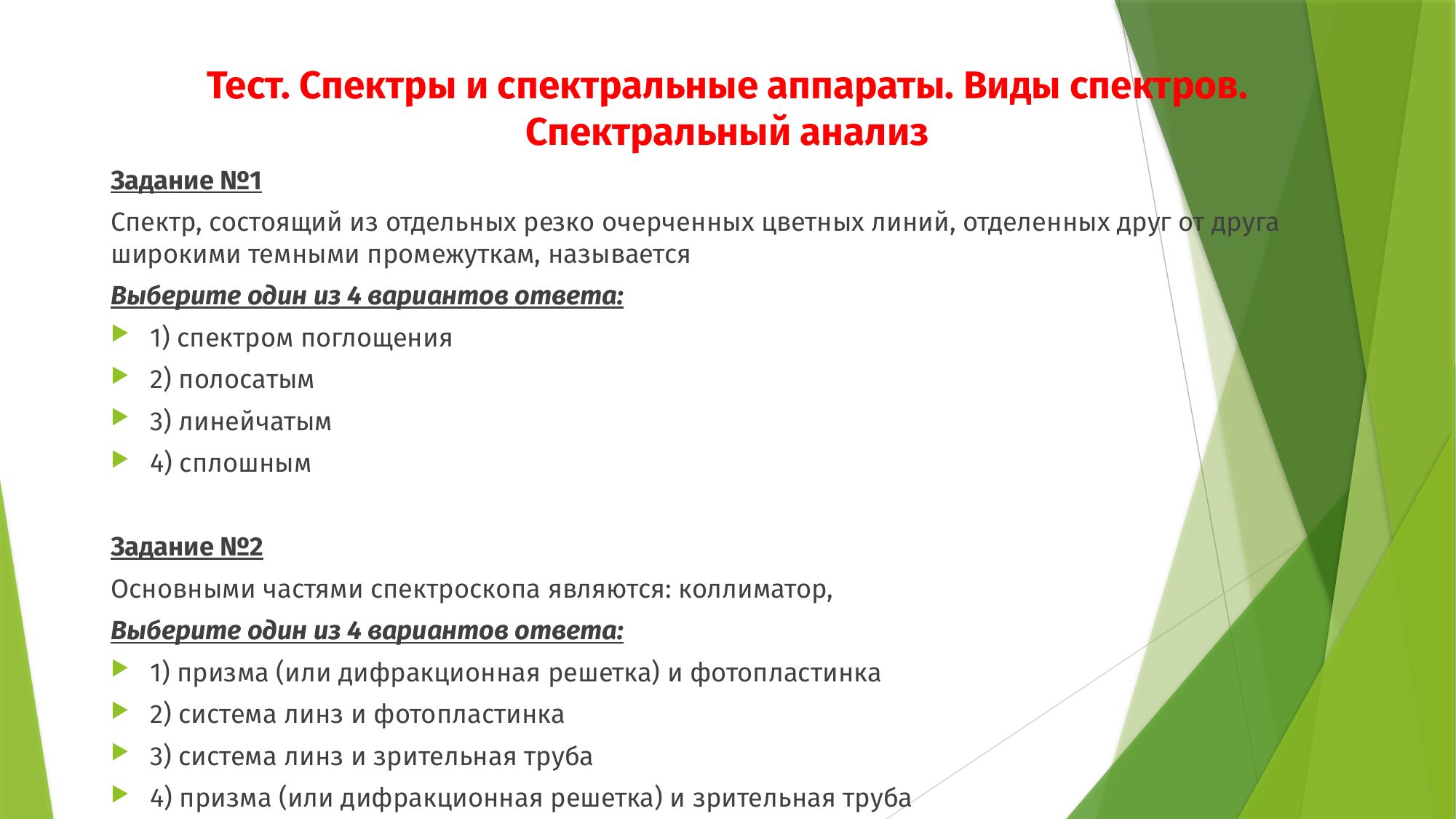

Тест. Спектры и спектральные аппараты. Виды спектров. Спектральный анализ
Задание №1
Спектр, состоящий из отдельных резко очерчен­ных цветных линий, отделенных друг от друга широкими темными про­межуткам, называется
Выберите один из 4 вариантов ответа:
1) спектром поглощения
2) полосатым
3) линейчатым
4) сплошным

Задание №2
Основными частями спектроскопа являются: коллиматор,
Выберите один из 4 вариантов ответа:
1) призма (или дифракционная решетка) и фотопластинка
2) система линз и фотопластинка
3) система линз и зрительная труба
4) призма (или дифракционная решетка) и зрительная труба